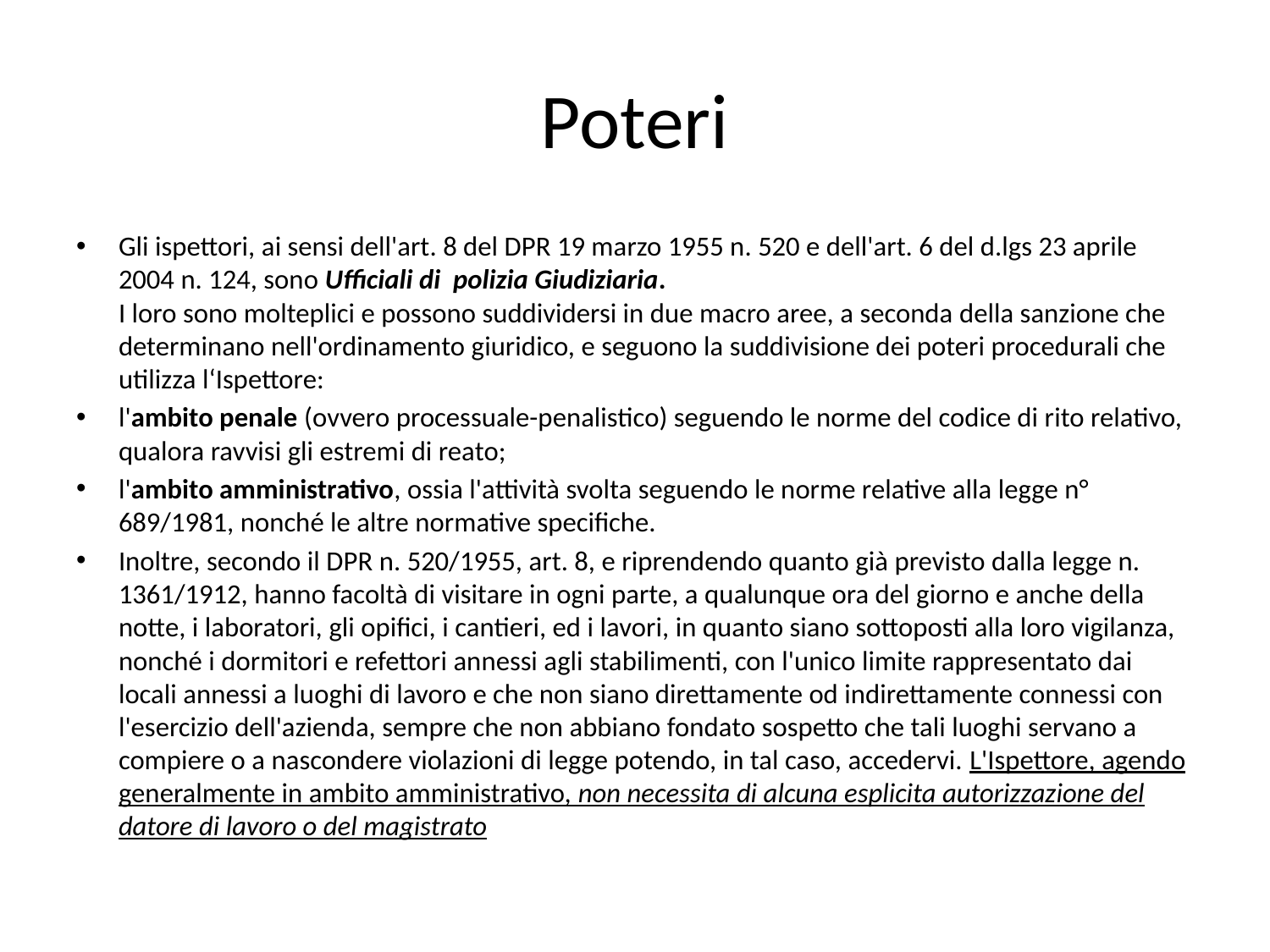

# Poteri
Gli ispettori, ai sensi dell'art. 8 del DPR 19 marzo 1955 n. 520 e dell'art. 6 del d.lgs 23 aprile 2004 n. 124, sono Ufficiali di  polizia Giudiziaria.
I loro sono molteplici e possono suddividersi in due macro aree, a seconda della sanzione che determinano nell'ordinamento giuridico, e seguono la suddivisione dei poteri procedurali che utilizza l‘Ispettore:
l'ambito penale (ovvero processuale-penalistico) seguendo le norme del codice di rito relativo, qualora ravvisi gli estremi di reato;
l'ambito amministrativo, ossia l'attività svolta seguendo le norme relative alla legge n° 689/1981, nonché le altre normative specifiche.
Inoltre, secondo il DPR n. 520/1955, art. 8, e riprendendo quanto già previsto dalla legge n. 1361/1912, hanno facoltà di visitare in ogni parte, a qualunque ora del giorno e anche della notte, i laboratori, gli opifici, i cantieri, ed i lavori, in quanto siano sottoposti alla loro vigilanza, nonché i dormitori e refettori annessi agli stabilimenti, con l'unico limite rappresentato dai locali annessi a luoghi di lavoro e che non siano direttamente od indirettamente connessi con l'esercizio dell'azienda, sempre che non abbiano fondato sospetto che tali luoghi servano a compiere o a nascondere violazioni di legge potendo, in tal caso, accedervi. L'Ispettore, agendo generalmente in ambito amministrativo, non necessita di alcuna esplicita autorizzazione del datore di lavoro o del magistrato